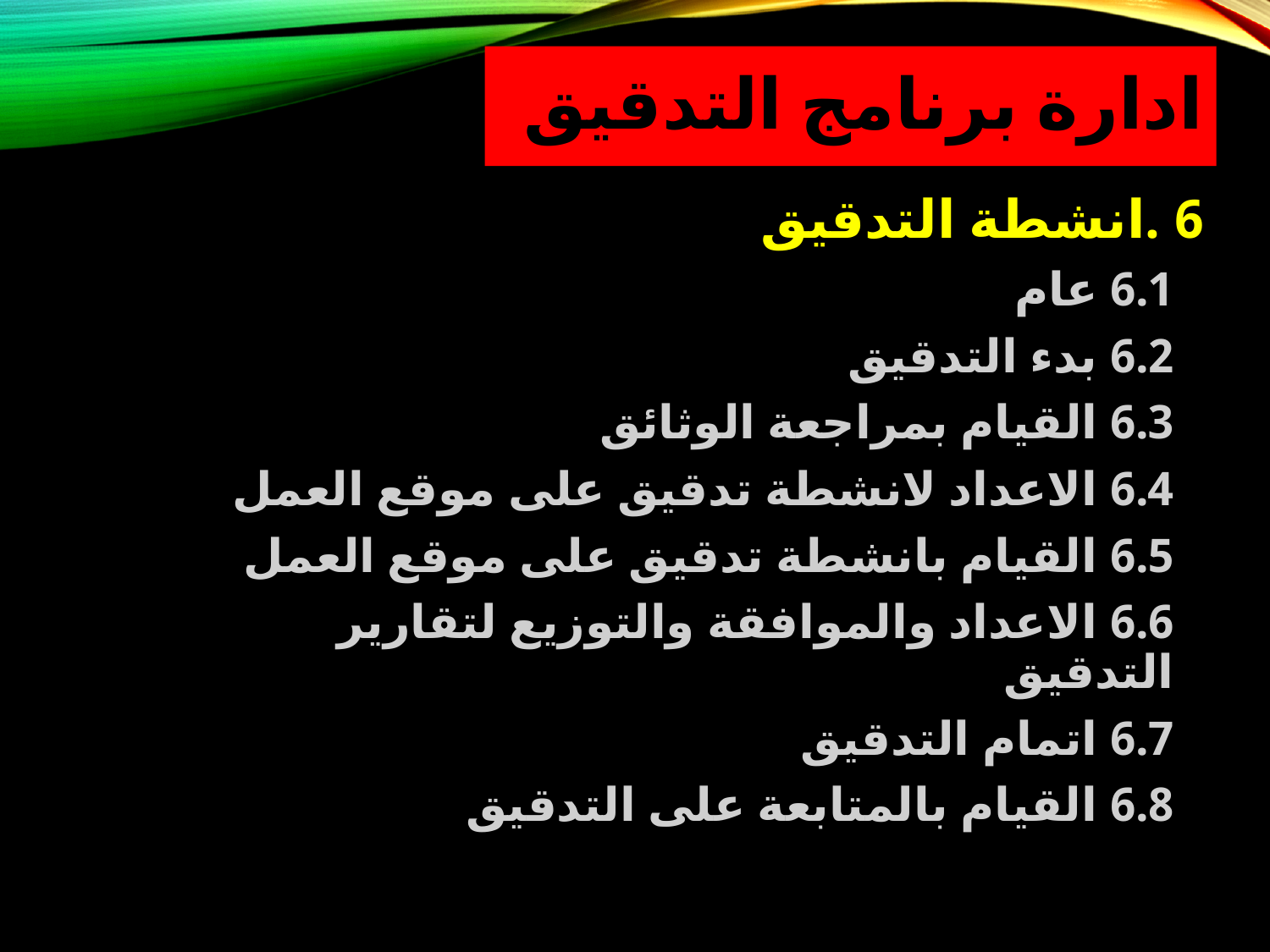

# ادارة برنامج التدقيق
6 .انشطة التدقيق
6.1 عام
6.2 بدء التدقيق
6.3 القيام بمراجعة الوثائق
6.4 الاعداد لانشطة تدقيق على موقع العمل
6.5 القيام بانشطة تدقيق على موقع العمل
6.6 الاعداد والموافقة والتوزيع لتقارير التدقيق
6.7 اتمام التدقيق
6.8 القيام بالمتابعة على التدقيق